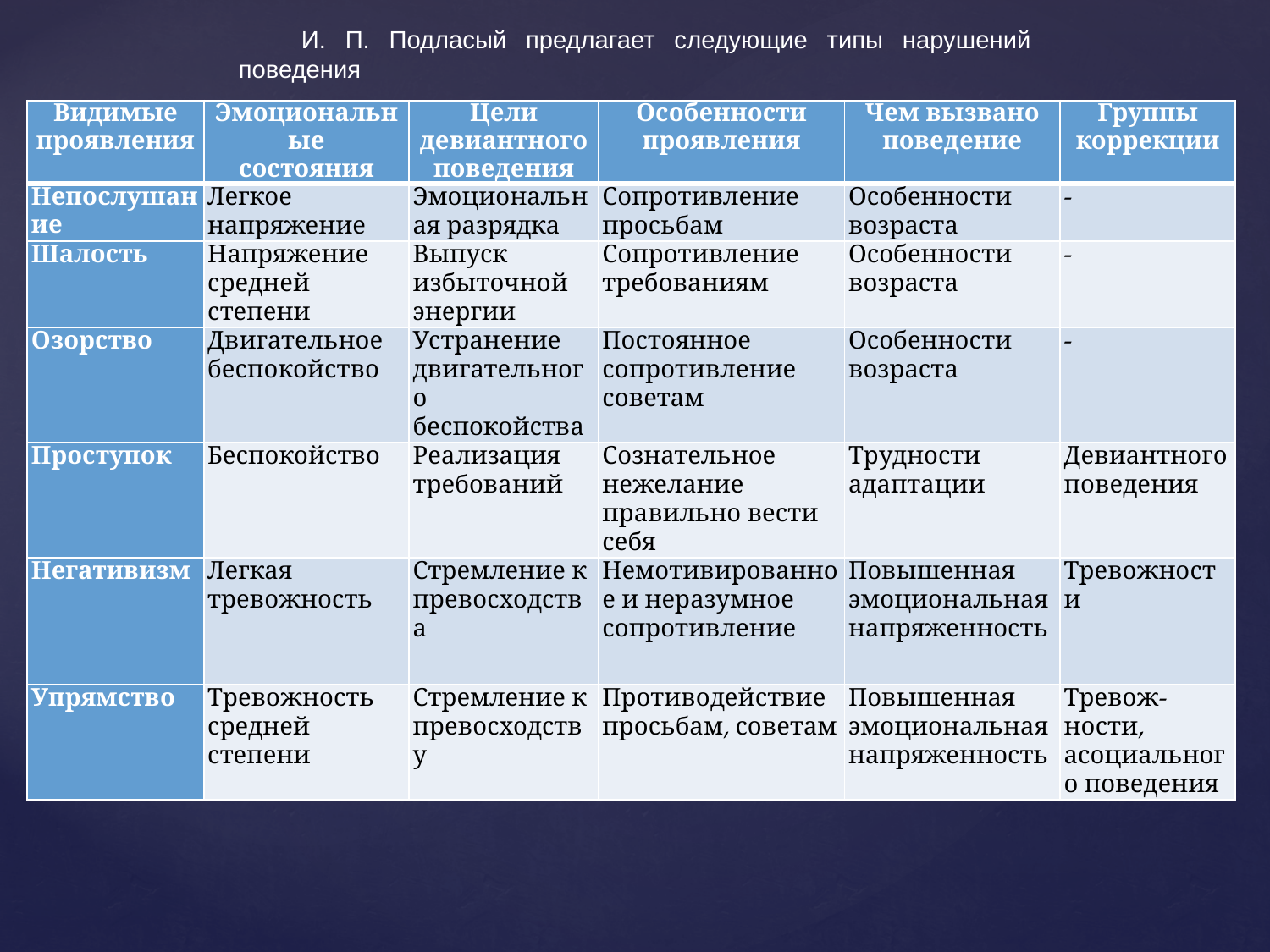

И. П. Подласый предлагает следующие типы нарушений поведения
| Видимые проявления | Эмоциональные состояния | Цели девиантного поведения | Особенности проявления | Чем вызвано поведение | Группы коррекции |
| --- | --- | --- | --- | --- | --- |
| Непослушание | Легкое напряжение | Эмоциональная разрядка | Сопротивление просьбам | Особенности возраста | - |
| Шалость | Напряжение средней степени | Выпуск избыточной энергии | Сопротивление требованиям | Особенности возраста | - |
| Озорство | Двигательное беспокойство | Устранение двигательного беспокойства | Постоянное сопротивление советам | Особенности возраста | - |
| Проступок | Беспокойство | Реализация требований | Сознательное нежелание правильно вести себя | Трудности адаптации | Девиантного поведения |
| Негативизм | Легкая тревожность | Стремление к превосходства | Немотивированное и неразумное сопротивление | Повышенная эмоциональная напряженность | Тревожности |
| Упрямство | Тревожность средней степени | Стремление к превосходству | Противодействие просьбам, советам | Повышенная эмоциональная напряженность | Тревож-ности, асоциального поведения |